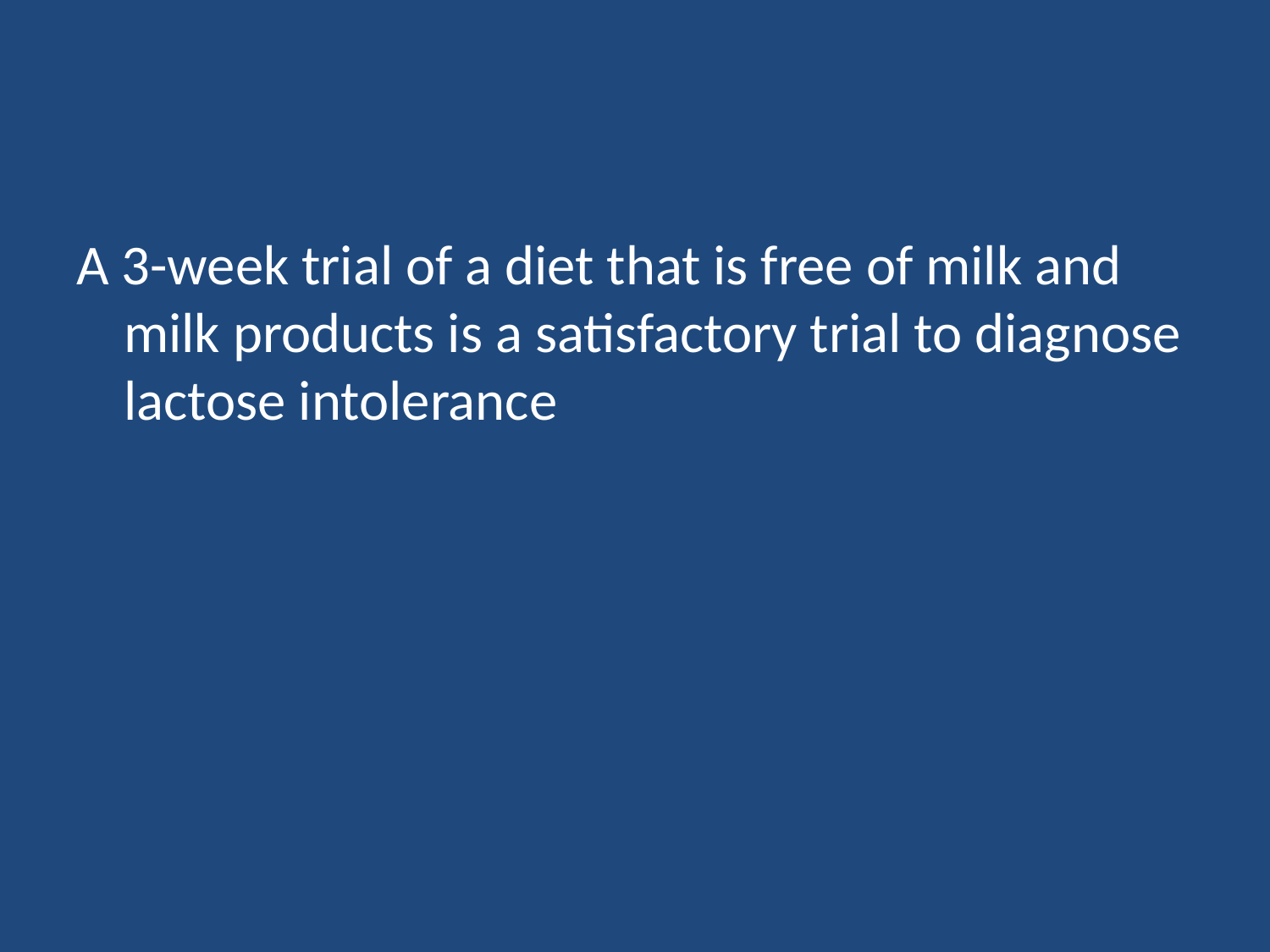

#
A 3-week trial of a diet that is free of milk and milk products is a satisfactory trial to diagnose lactose intolerance